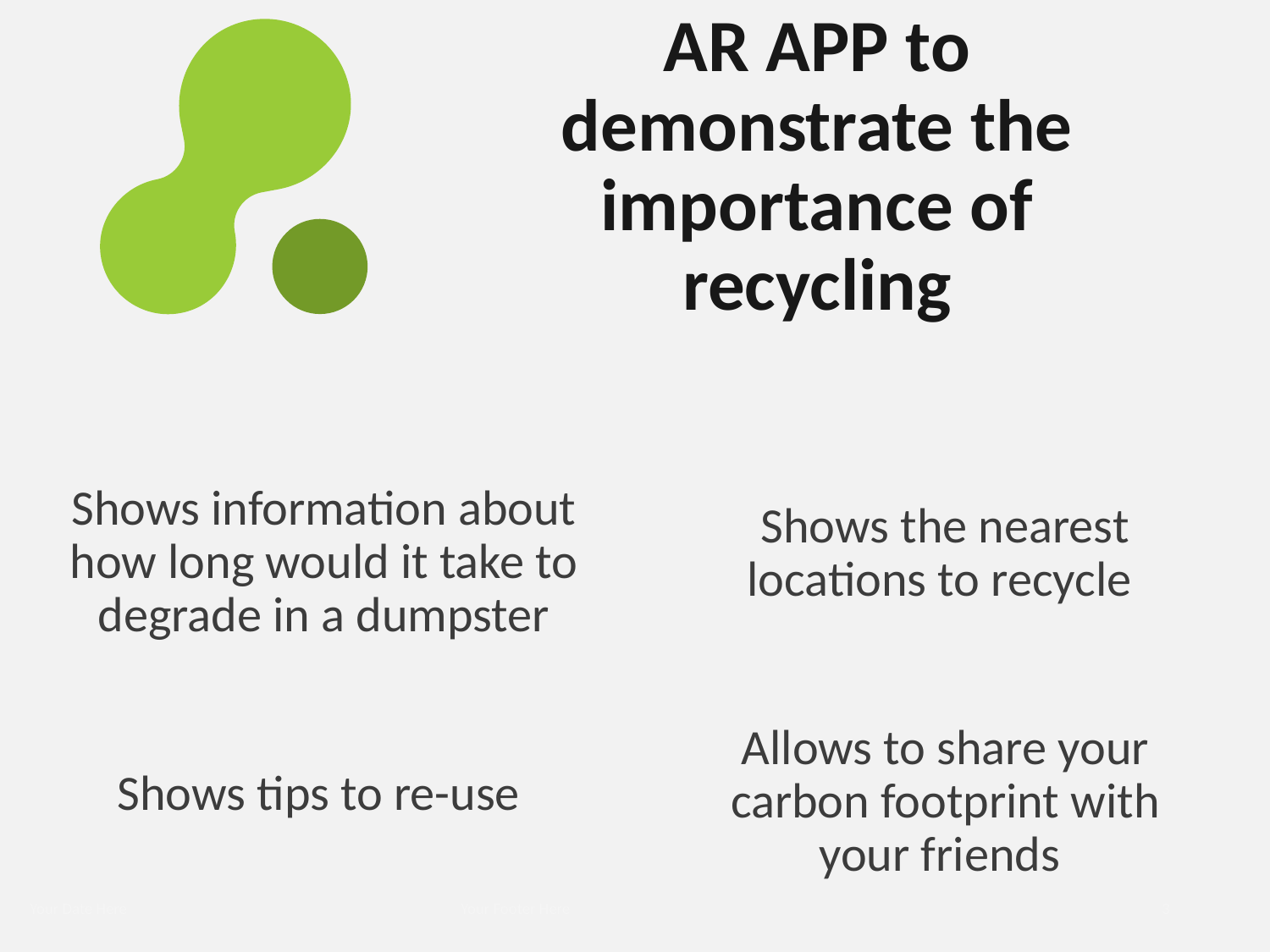

# AR APP to demonstrate the importance of recycling
Shows information about how long would it take to degrade in a dumpster
Shows the nearest locations to recycle
Allows to share your carbon footprint with your friends
Shows tips to re-use
Your Date Here
Your Footer Here
3